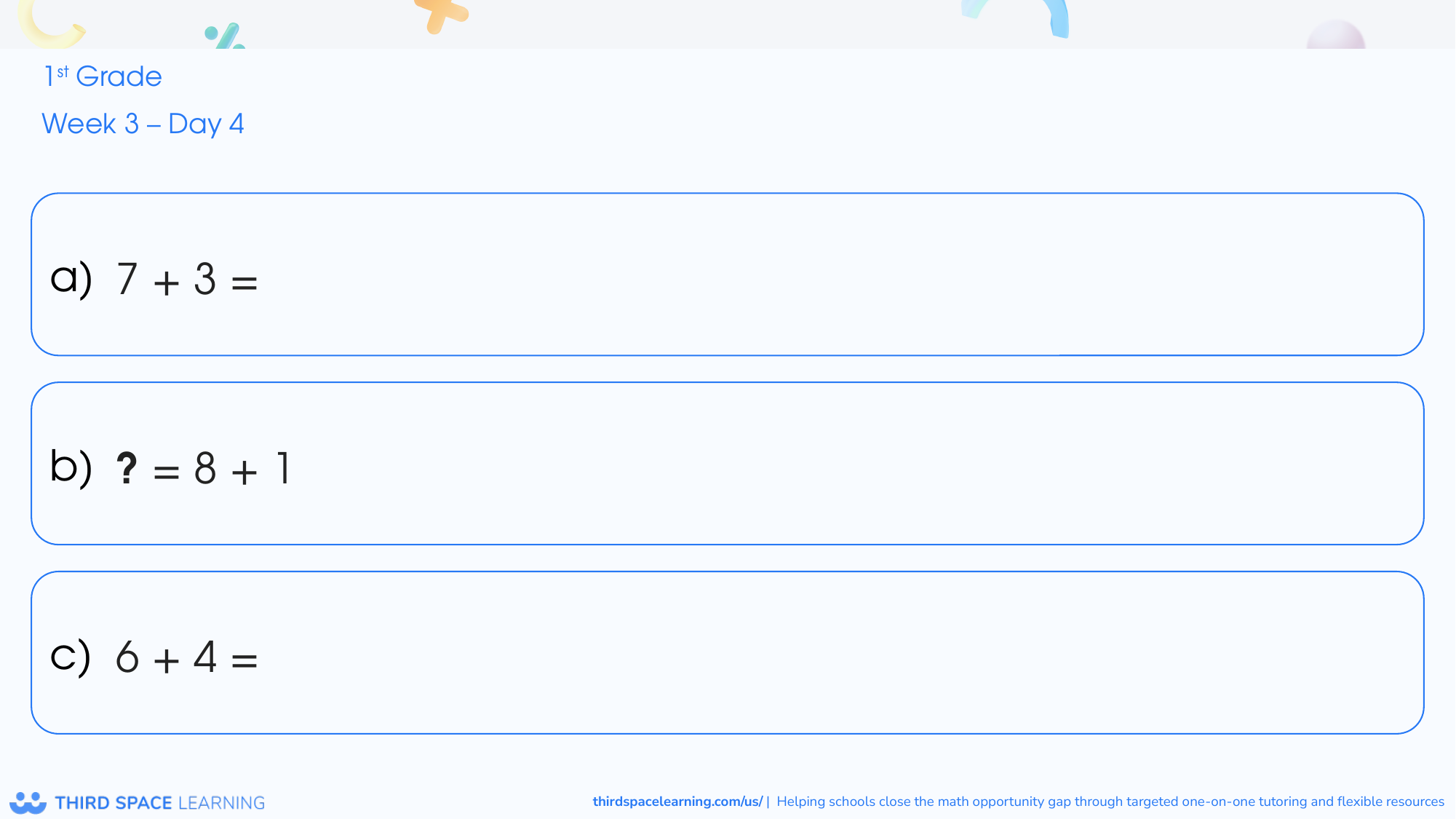

1st Grade
Week 3 – Day 4
7 + 3 =
? = 8 + 1
6 + 4 =